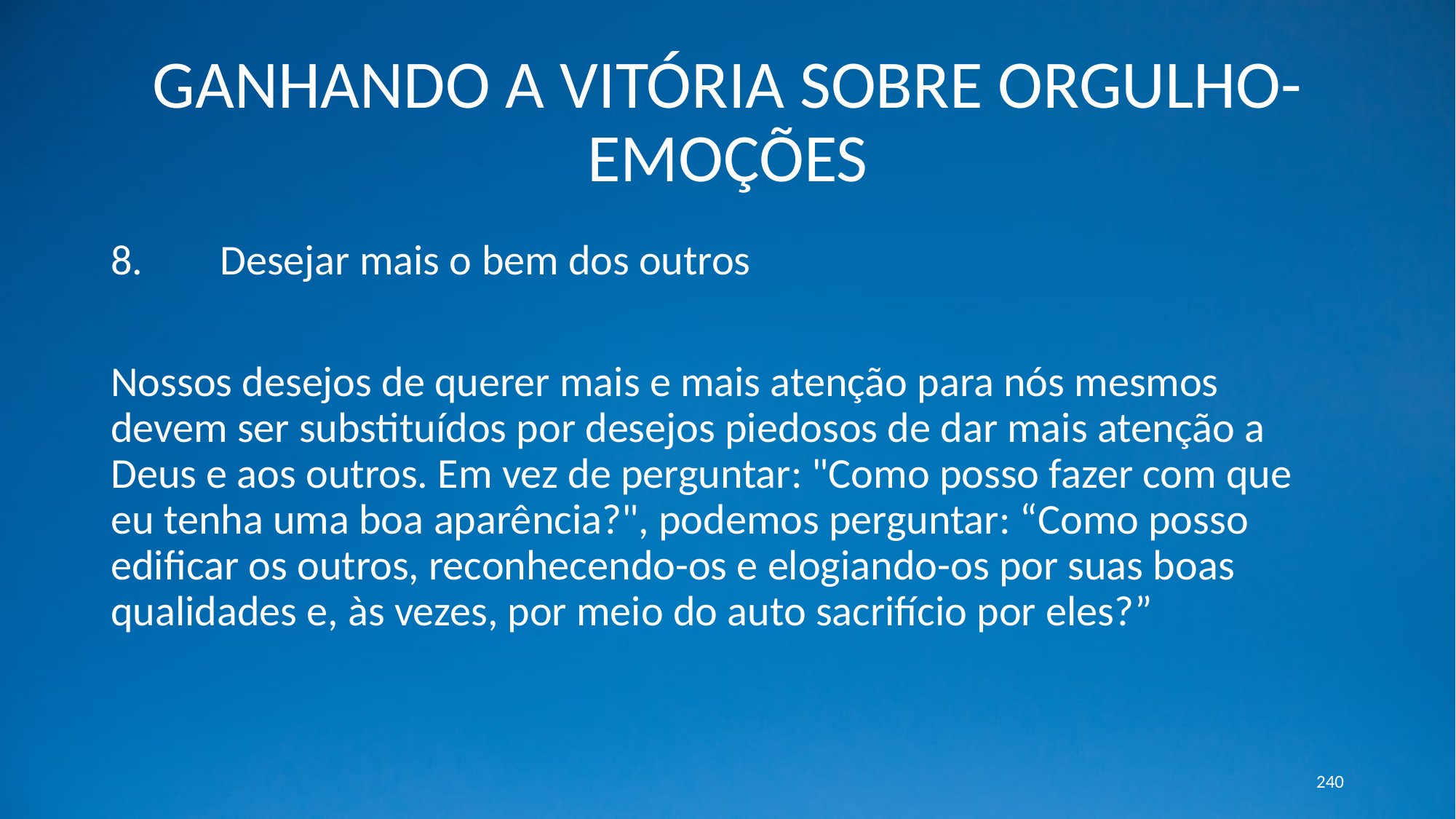

# GANHANDO A VITÓRIA SOBRE ORGULHO-EMOÇÕES
8.  	Desejar mais o bem dos outros

Nossos desejos de querer mais e mais atenção para nós mesmos devem ser substituídos por desejos piedosos de dar mais atenção a Deus e aos outros. Em vez de perguntar: "Como posso fazer com que eu tenha uma boa aparência?", podemos perguntar: “Como posso edificar os outros, reconhecendo-os e elogiando-os por suas boas qualidades e, às vezes, por meio do auto sacrifício por eles?”
240